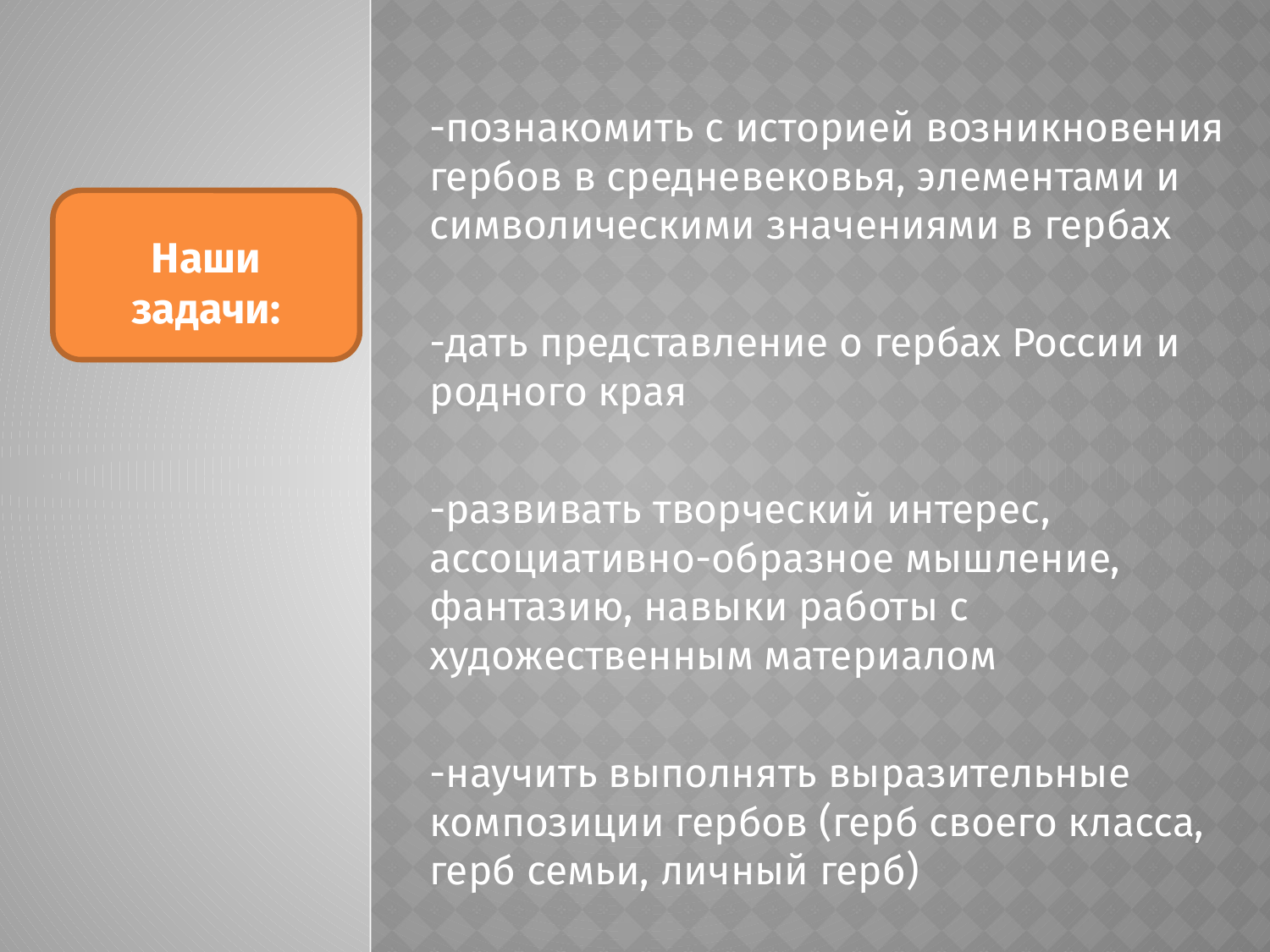

-познакомить с историей возникновения гербов в средневековья, элементами и символическими значениями в гербах

-дать представление о гербах России и родного края

-развивать творческий интерес, ассоциативно-образное мышление, фантазию, навыки работы с художественным материалом

-научить выполнять выразительные композиции гербов (герб своего класса, герб семьи, личный герб)

Наши задачи: